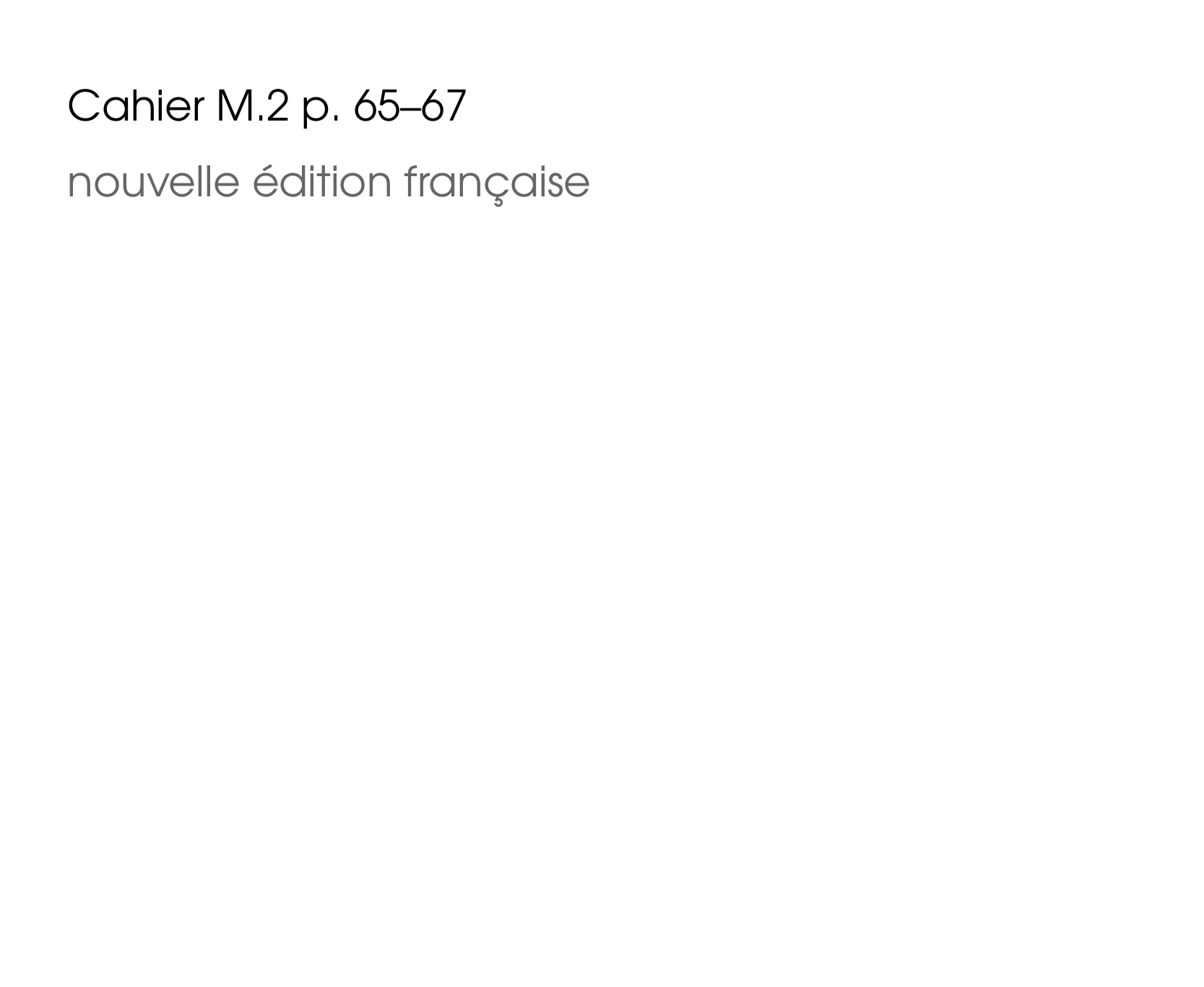

Cahier M.2 p. 65–67
nouvelle édition française